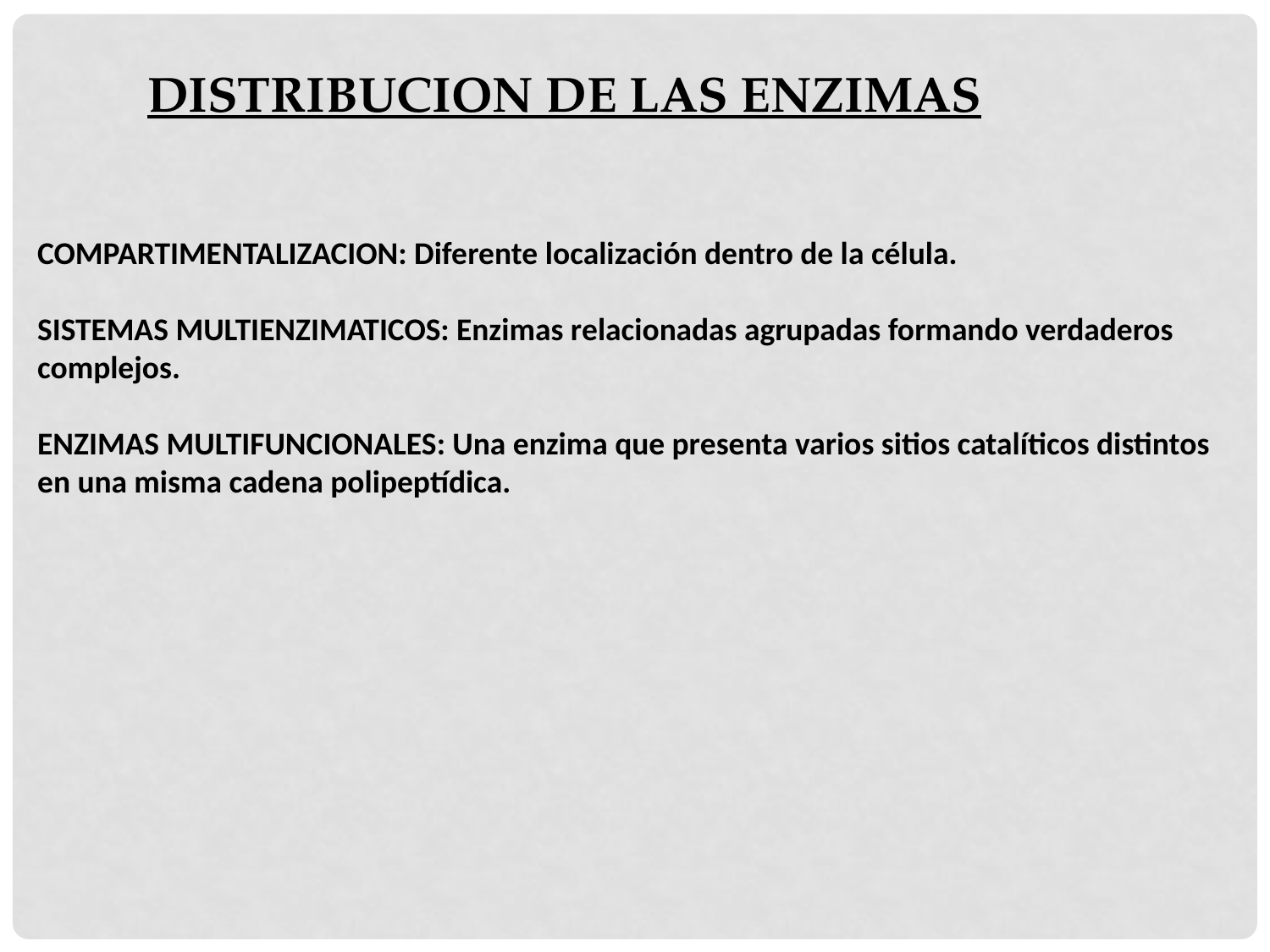

DISTRIBUCION DE LAS ENZIMAS
COMPARTIMENTALIZACION: Diferente localización dentro de la célula.

SISTEMAS MULTIENZIMATICOS: Enzimas relacionadas agrupadas formando verdaderos complejos.

ENZIMAS MULTIFUNCIONALES: Una enzima que presenta varios sitios catalíticos distintos en una misma cadena polipeptídica.